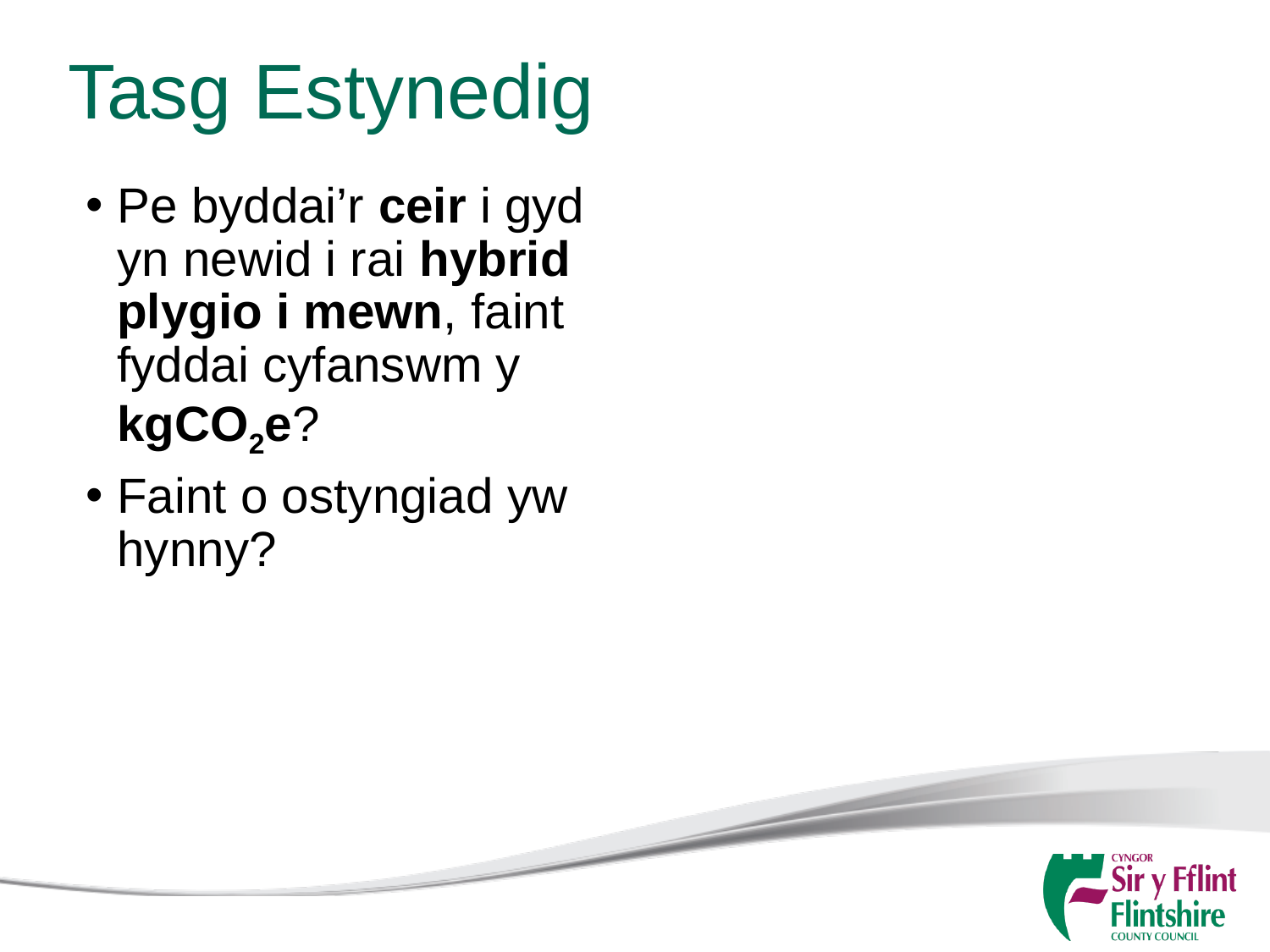

# Tasg Estynedig
Pe byddai’r ceir i gyd yn newid i rai hybrid plygio i mewn, faint fyddai cyfanswm y kgCO2e?
Faint o ostyngiad yw hynny?